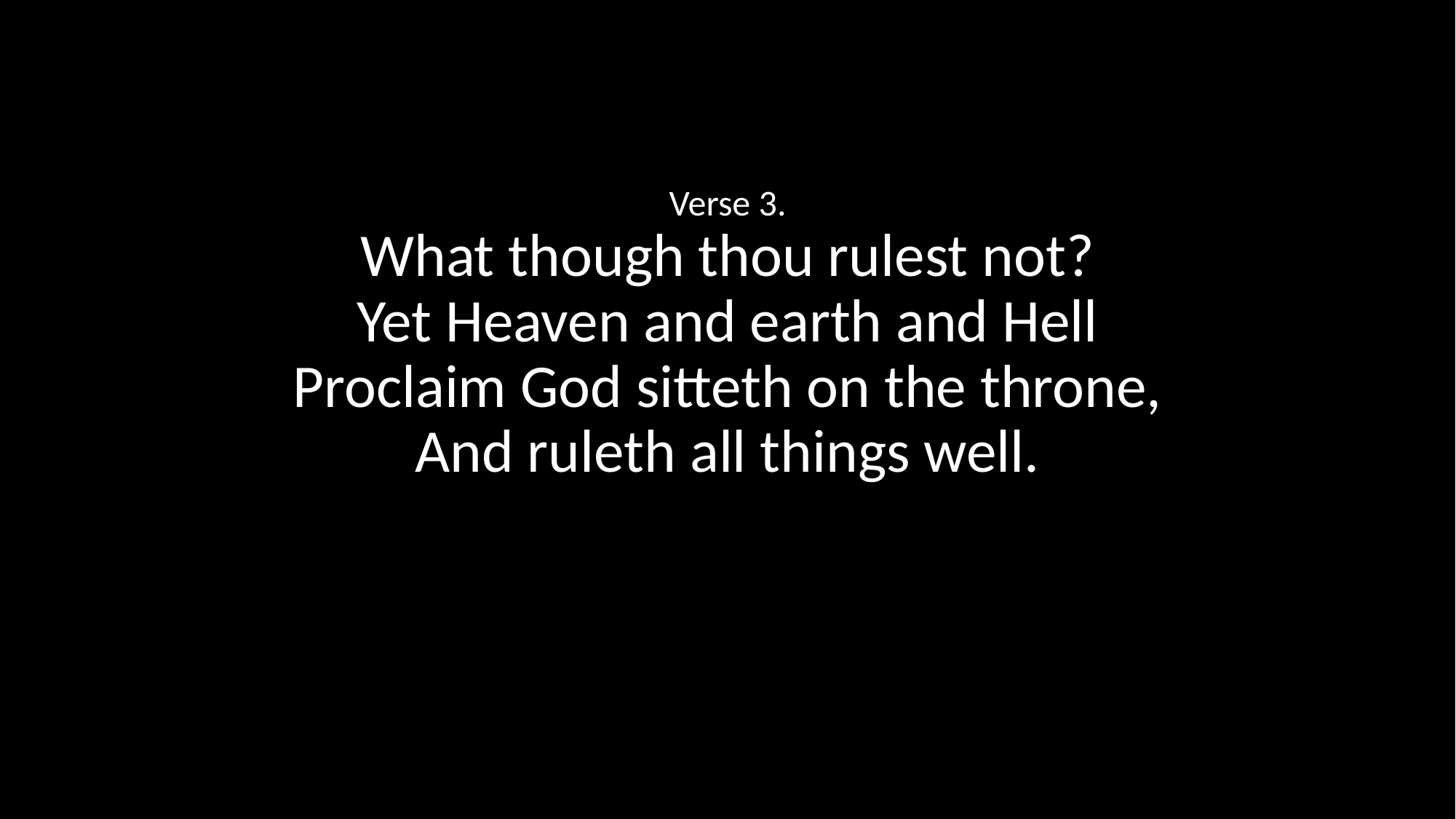

Verse 3.
What though thou rulest not?
Yet Heaven and earth and Hell
Proclaim God sitteth on the throne,
And ruleth all things well.